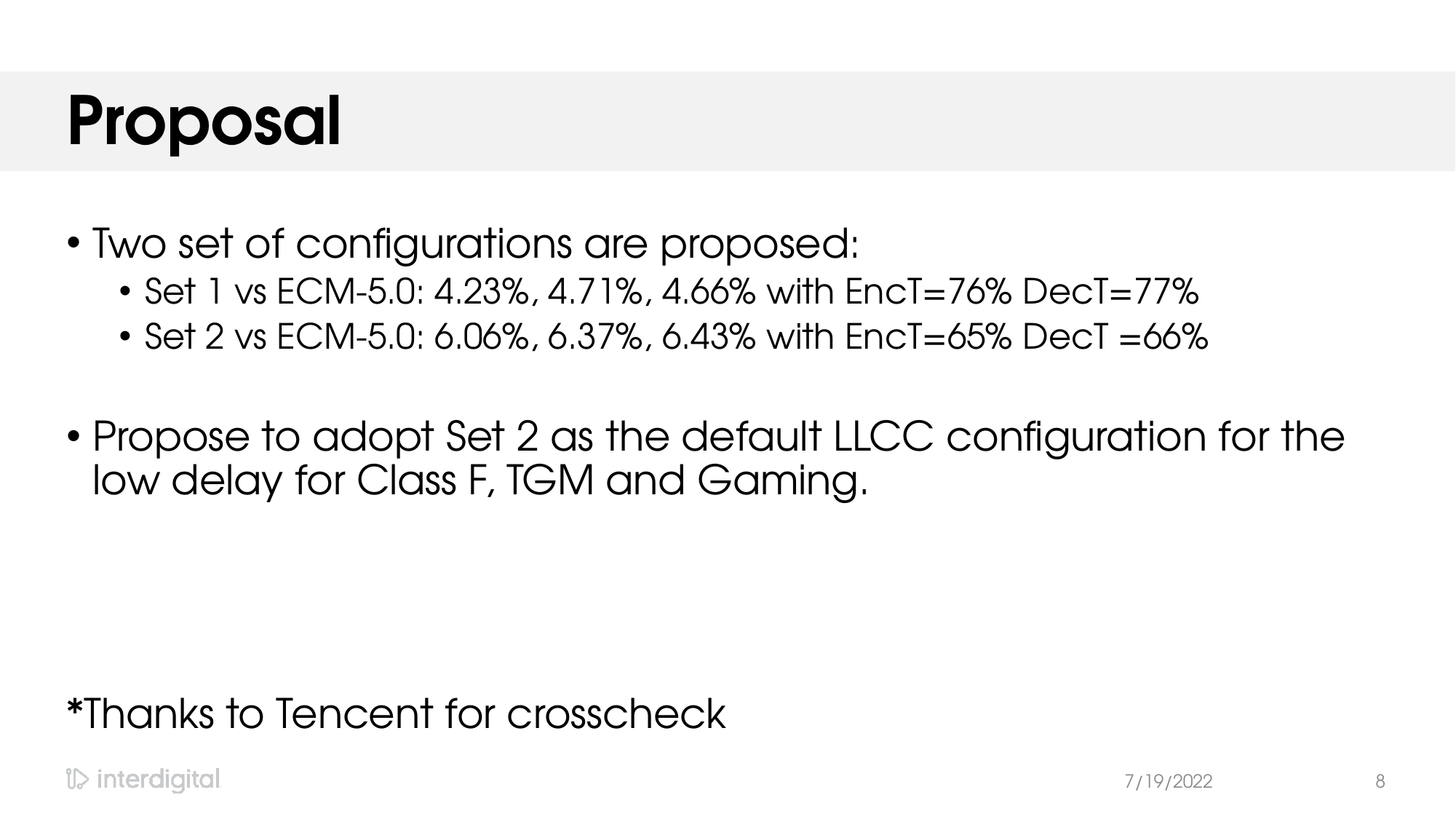

# Proposal

Two set of configurations are proposed:
Set 1 vs ECM-5.0: 4.23%, 4.71%, 4.66% with EncT=76% DecT=77%
Set 2 vs ECM-5.0: 6.06%, 6.37%, 6.43% with EncT=65% DecT =66%

Propose to adopt Set 2 as the default LLCC configuration for the low delay for Class F, TGM and Gaming.

*Thanks to Tencent for crosscheck

7/19/2022
8